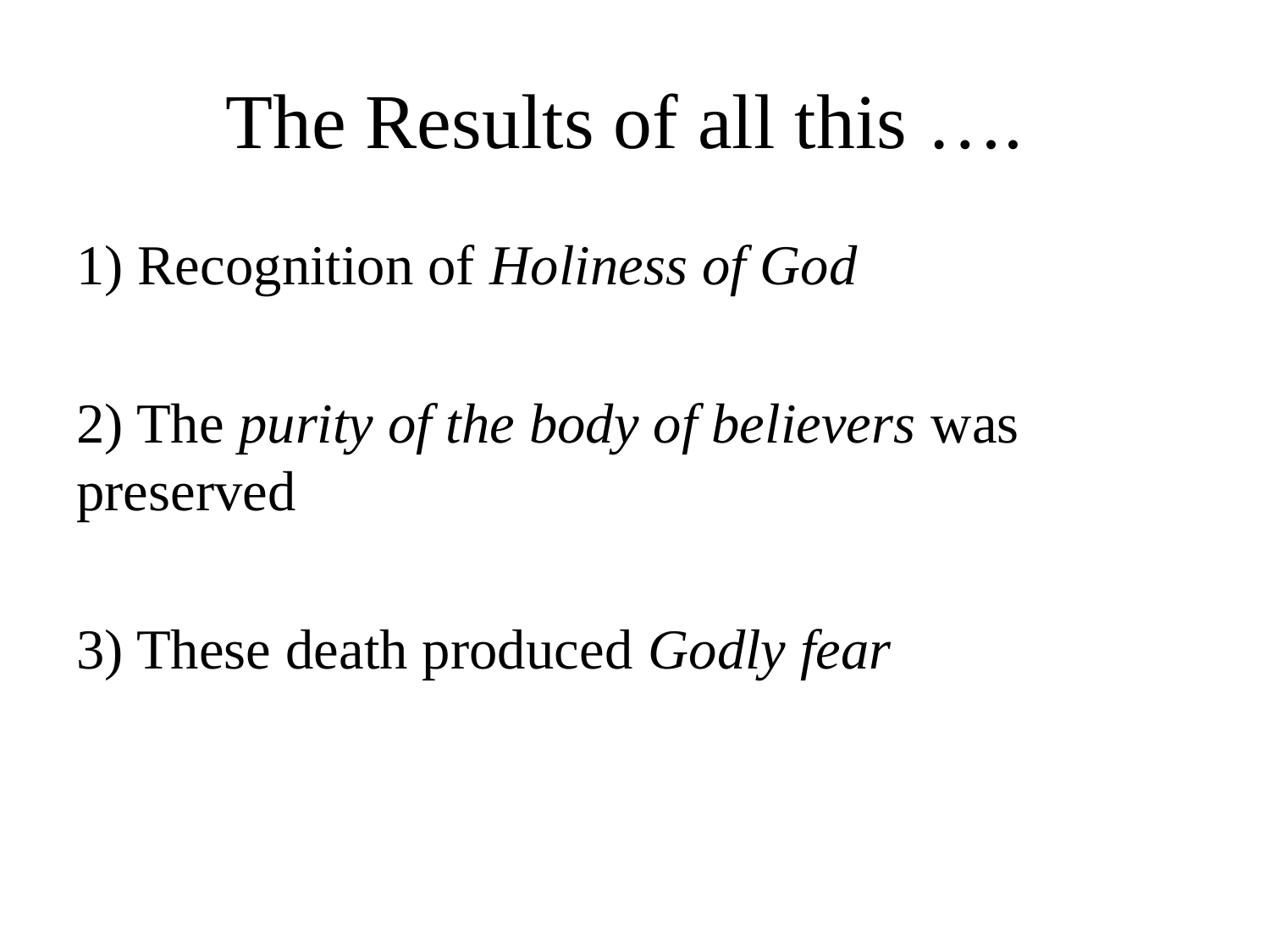

# The Results of all this ….
1) Recognition of Holiness of God

2) The purity of the body of believers was preserved

3) These death produced Godly fear